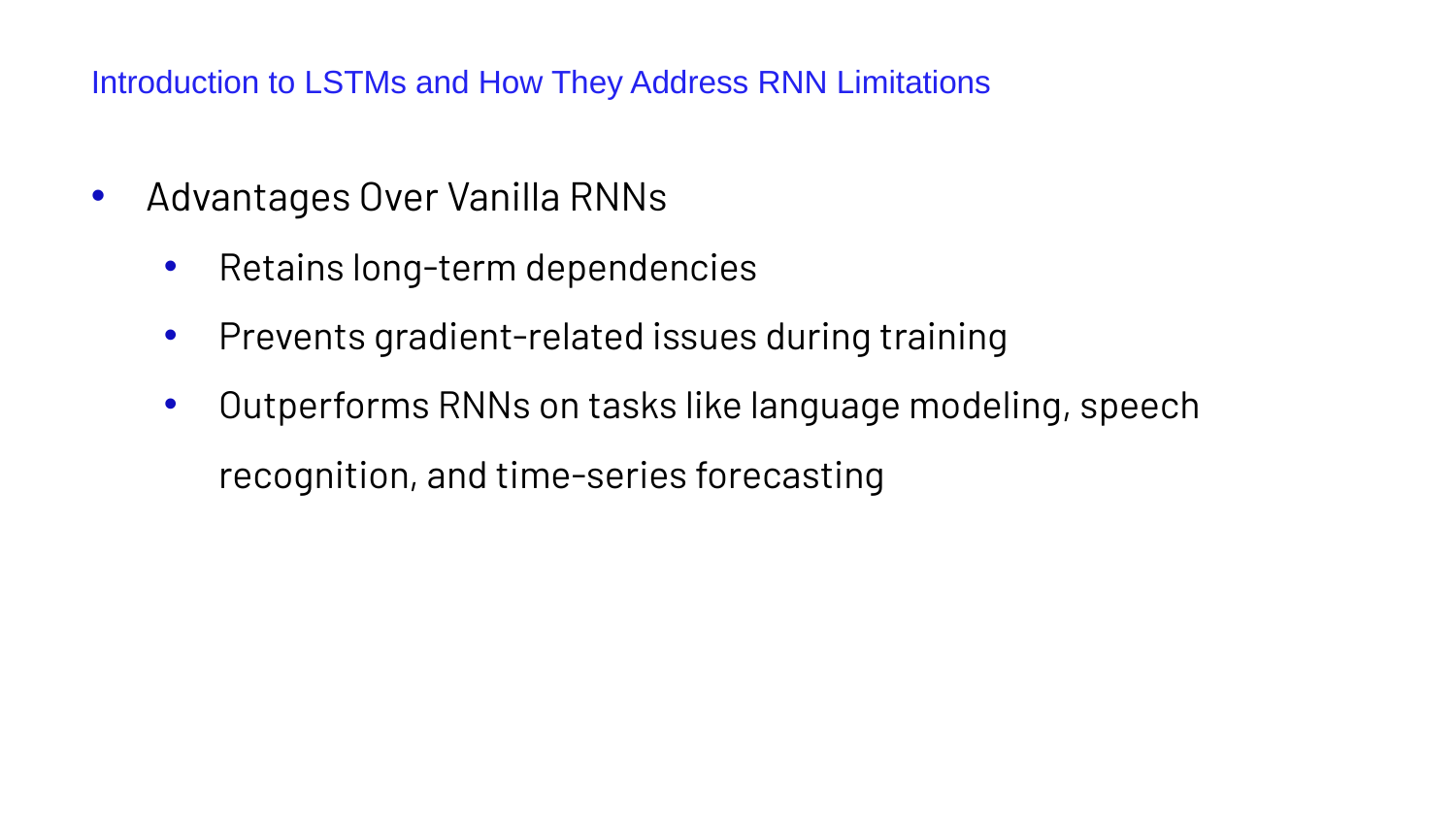

Introduction to LSTMs and How They Address RNN Limitations
Advantages Over Vanilla RNNs
Retains long-term dependencies
Prevents gradient-related issues during training
Outperforms RNNs on tasks like language modeling, speech recognition, and time-series forecasting